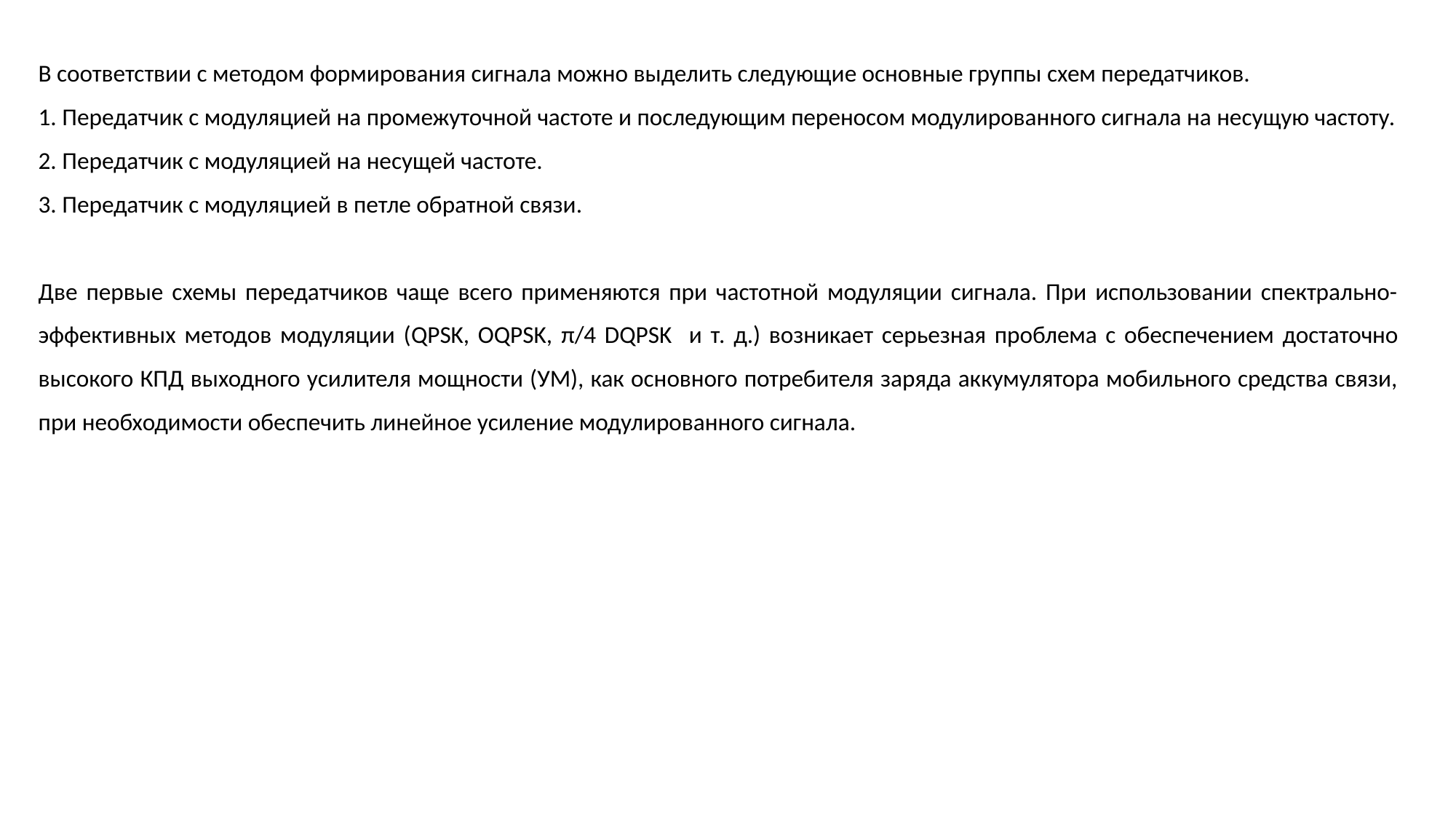

В соответствии с методом формирования сигнала можно выделить следующие основные группы схем передатчиков.
1. Передатчик с модуляцией на промежуточной частоте и последующим переносом модулированного сигнала на несущую частоту.
2. Передатчик с модуляцией на несущей частоте.
3. Передатчик с модуляцией в петле обратной связи.
Две первые схемы передатчиков чаще всего применяются при частотной модуляции сигнала. При использовании спектрально-эффективных методов модуляции (QPSK, OQPSK, π/4 DQPSK  и т. д.) возникает серьезная проблема с обеспечением достаточно высокого КПД выходного усилителя мощности (УМ), как основного потребителя заряда аккумулятора мобильного средства связи, при необходимости обеспечить линейное усиление модулированного сигнала.